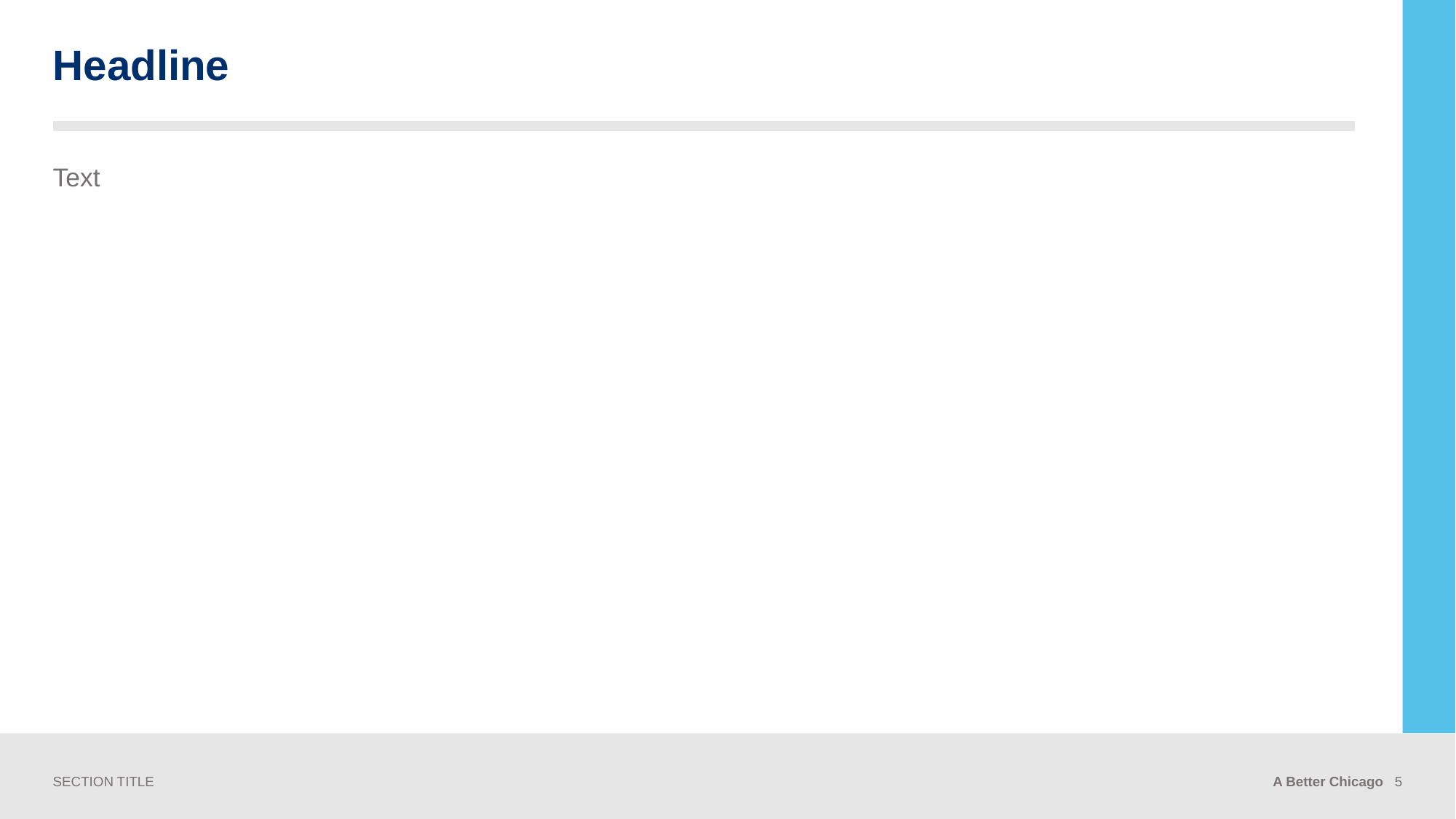

# Headline
Text

SECTION TITLE
A Better Chicago   5